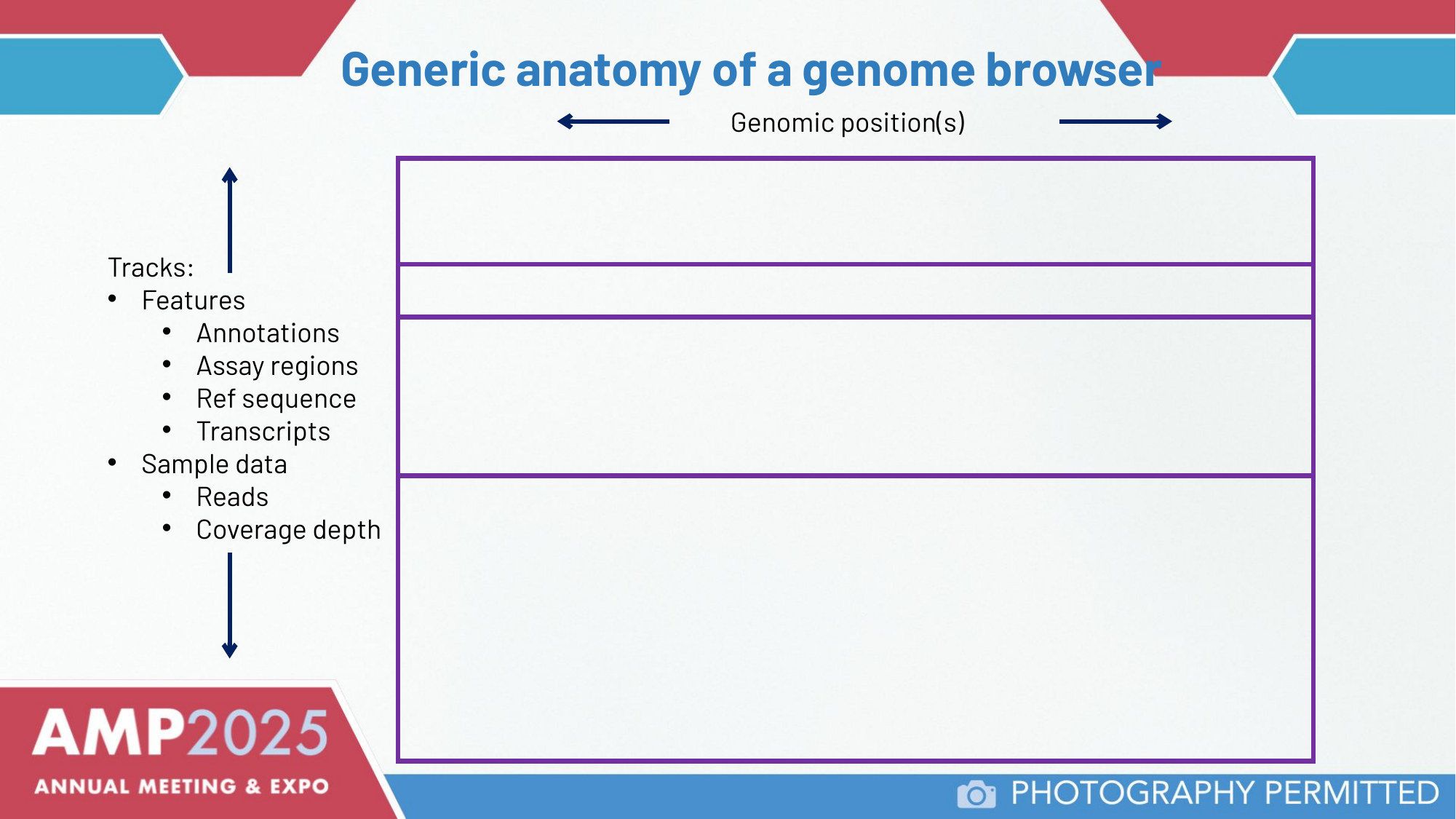

Generic anatomy of a genome browser
Genomic position(s)

Tracks:
Features
Annotations
Assay regions
Ref sequence
Transcripts
Sample data
Reads
Coverage depth